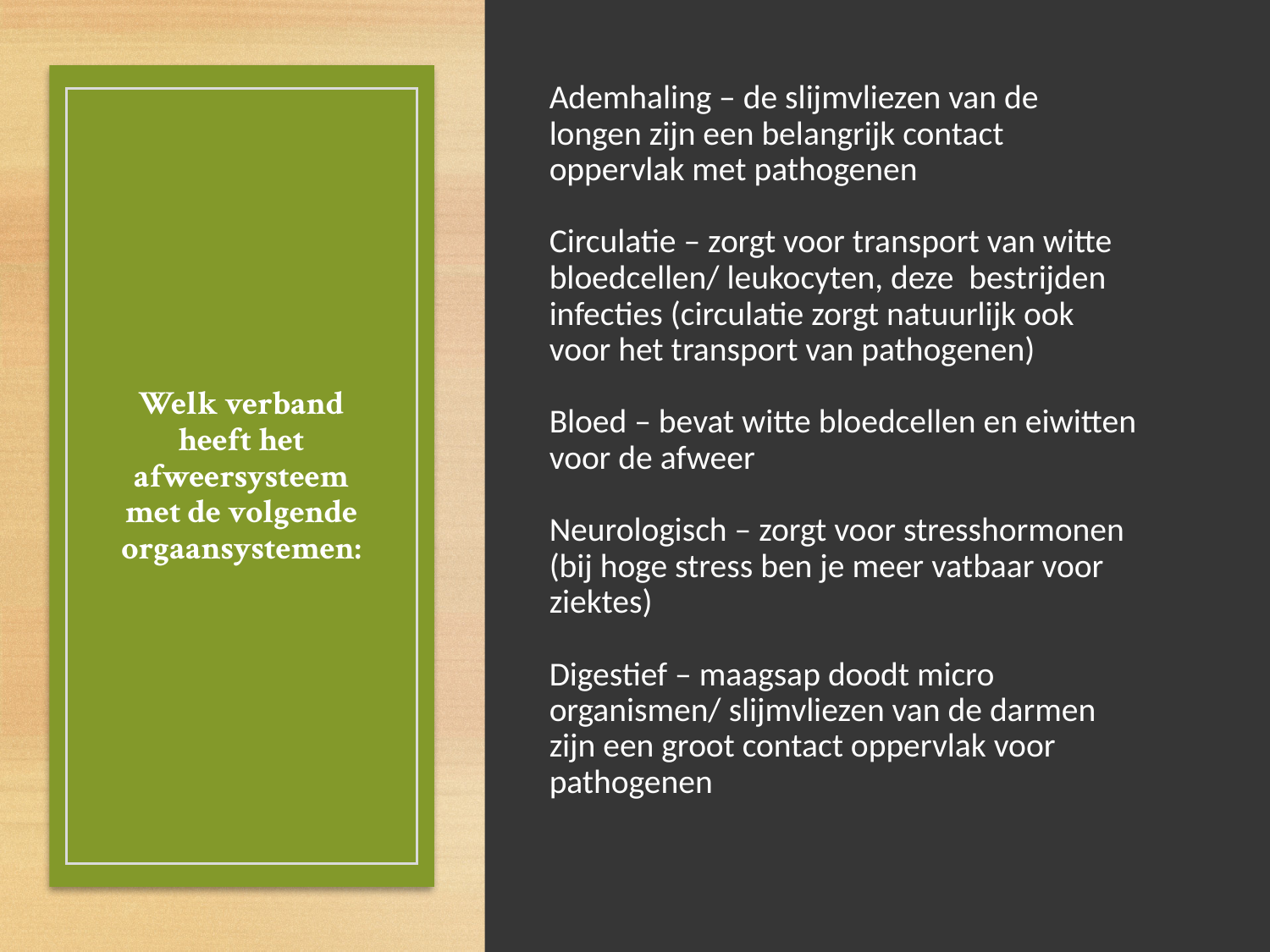

Ademhaling – de slijmvliezen van de  longen zijn een belangrijk contact oppervlak met pathogenen
Circulatie – zorgt voor transport van witte bloedcellen/ leukocyten, deze  bestrijden infecties (circulatie zorgt natuurlijk ook voor het transport van pathogenen)
Bloed – bevat witte bloedcellen en eiwitten voor de afweer
Neurologisch – zorgt voor stresshormonen  (bij hoge stress ben je meer vatbaar voor ziektes)
Digestief – maagsap doodt micro organismen/ slijmvliezen van de darmen zijn een groot contact oppervlak voor pathogenen

# Welk verband heeft het afweersysteem met de volgende orgaansystemen: